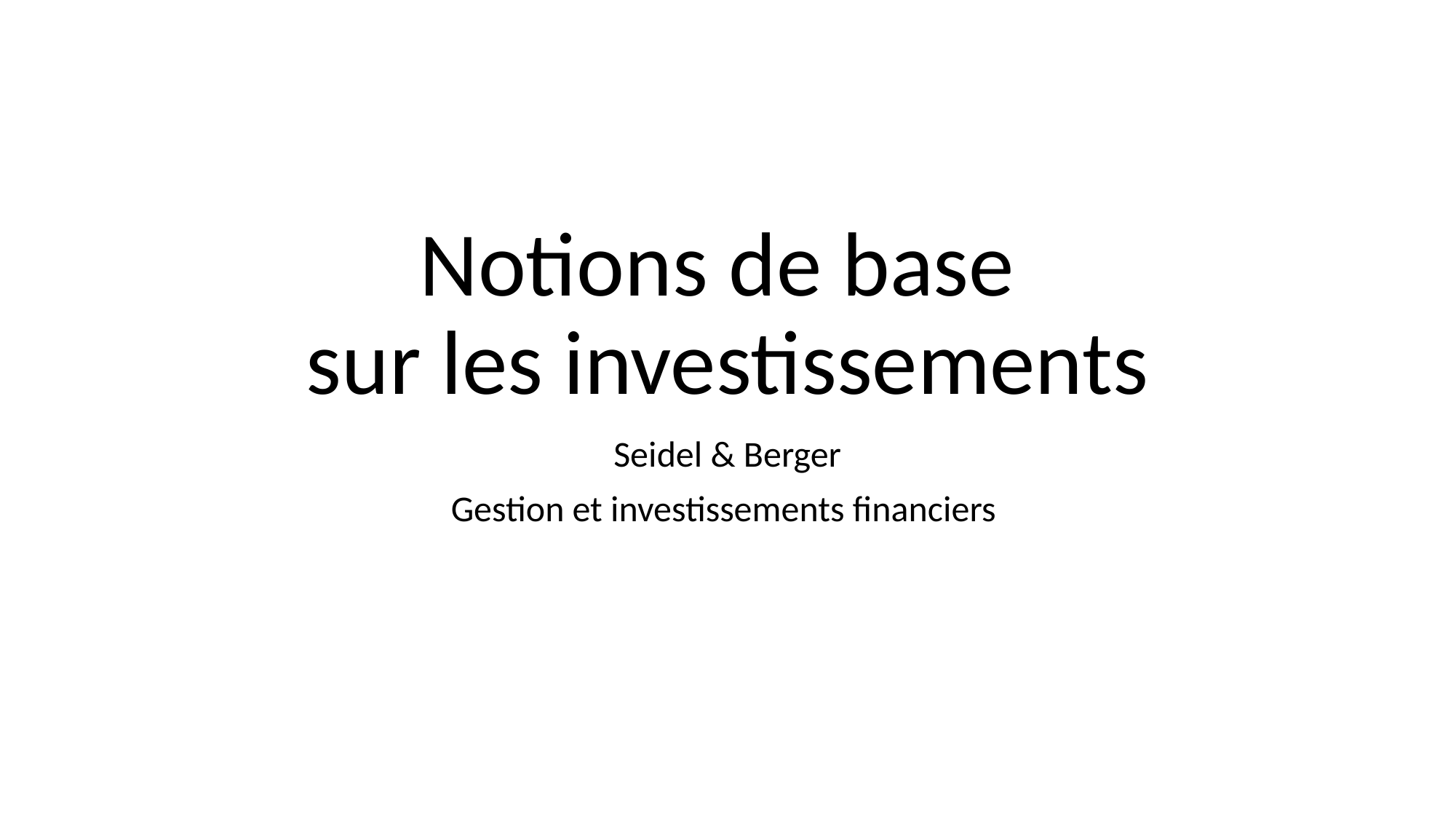

# Notions de base sur les investissements
Seidel & Berger
Gestion et investissements financiers